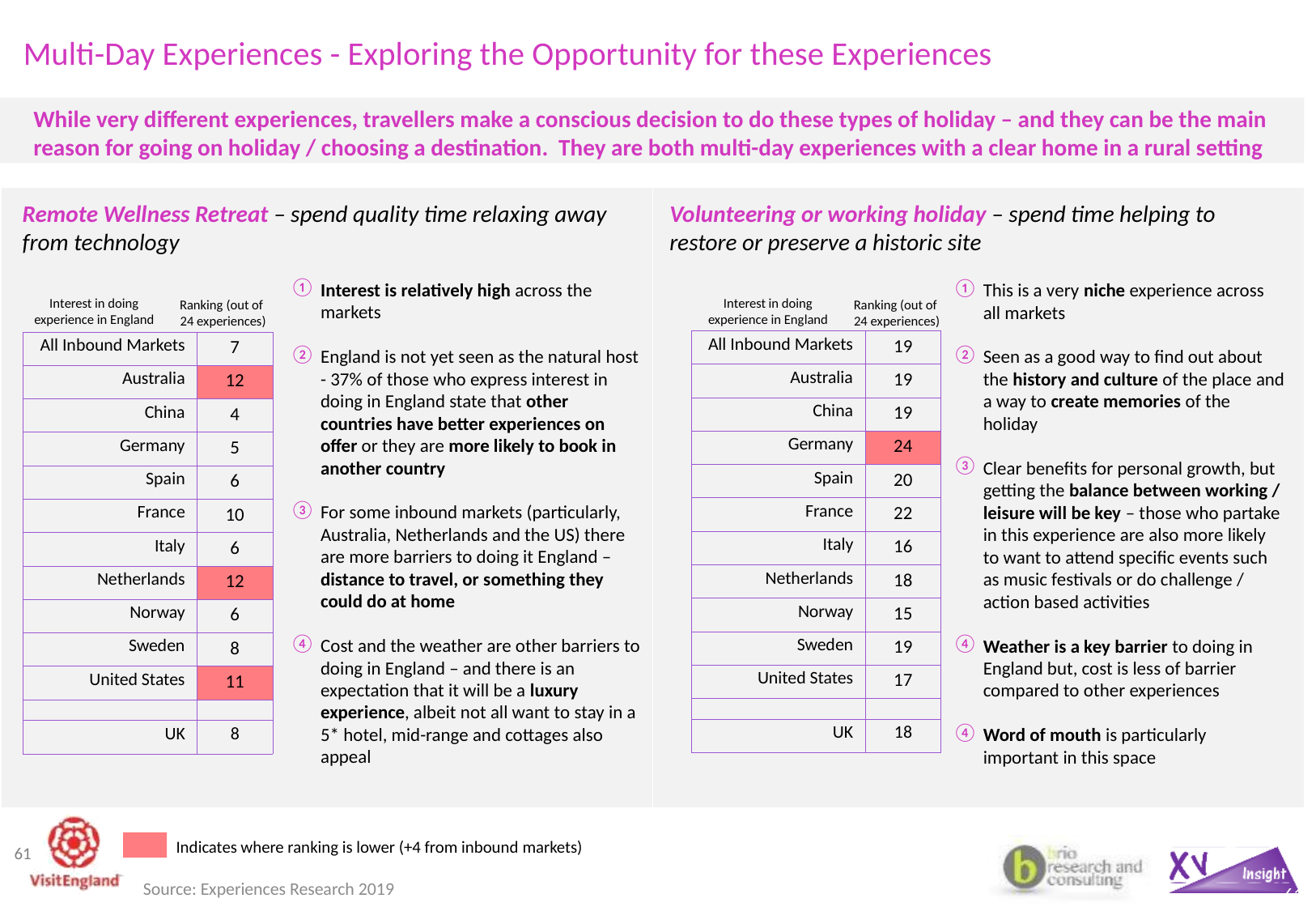

# Multi-Day Experiences - Exploring the Opportunity for these Experiences

While very different experiences, travellers make a conscious decision to do these types of holiday – and they can be the main reason for going on holiday / choosing a destination.  They are both multi-day experiences with a clear home in a rural setting

xxx
|  |  |
| --- | --- |
Remote Wellness Retreat – spend quality time relaxing away from technology
Volunteering or working holiday – spend time helping to restore or preserve a historic site
Interest is relatively high across the markets

England is not yet seen as the natural host - 37% of those who express interest in doing in England state that other countries have better experiences on offer or they are more likely to book in another country

For some inbound markets (particularly, Australia, Netherlands and the US) there are more barriers to doing it England – distance to travel, or something they could do at home

Cost and the weather are other barriers to doing in England – and there is an expectation that it will be a luxury experience, albeit not all want to stay in a 5* hotel, mid-range and cottages also appeal
This is a very niche experience across all markets

Seen as a good way to find out about the history and culture of the place and a way to create memories of the holiday

Clear benefits for personal growth, but getting the balance between working / leisure will be key – those who partake in this experience are also more likely to want to attend specific events such as music festivals or do challenge / action based activities

Weather is a key barrier to doing in England but, cost is less of barrier compared to other experiences

Word of mouth is particularly important in this space

Interest in doing experience in England
Interest in doing experience in England
Ranking (out of
24 experiences)
Ranking (out of
24 experiences)
| All Inbound Markets | 19 |
| --- | --- |
| Australia | 19 |
| China | 19 |
| Germany | 24 |
| Spain | 20 |
| France | 22 |
| Italy | 16 |
| Netherlands | 18 |
| Norway | 15 |
| Sweden | 19 |
| United States | 17 |
|  |  |
| UK | 18 |
| All Inbound Markets | 7 |
| --- | --- |
| Australia | 12 |
| China | 4 |
| Germany | 5 |
| Spain | 6 |
| France | 10 |
| Italy | 6 |
| Netherlands | 12 |
| Norway | 6 |
| Sweden | 8 |
| United States | 11 |
|  |  |
| UK | 8 |
Indicates where ranking is lower (+4 from inbound markets)

61
61